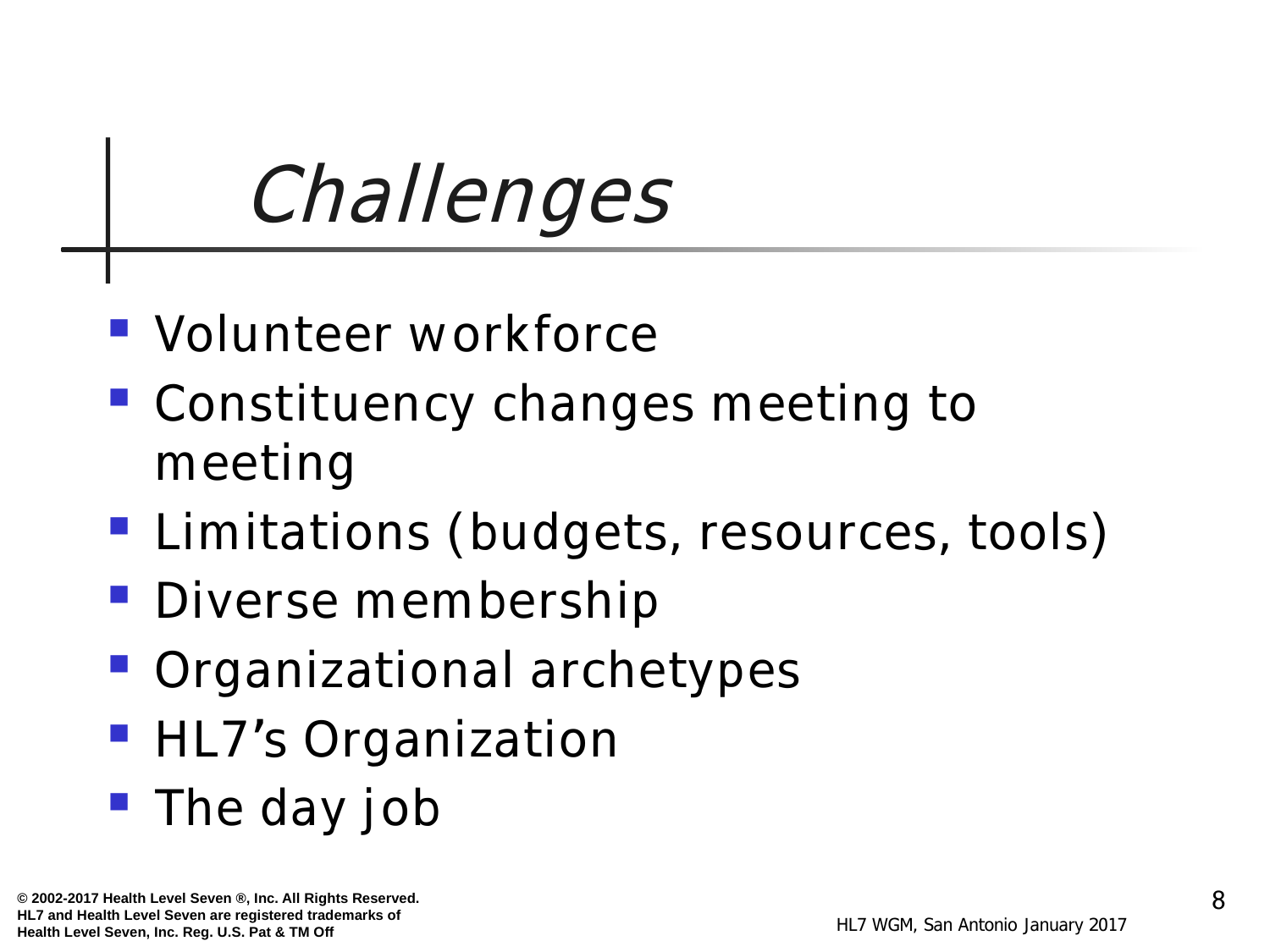

# Challenges
Volunteer workforce
Constituency changes meeting to meeting
Limitations (budgets, resources, tools)
Diverse membership
Organizational archetypes
HL7’s Organization
The day job
8